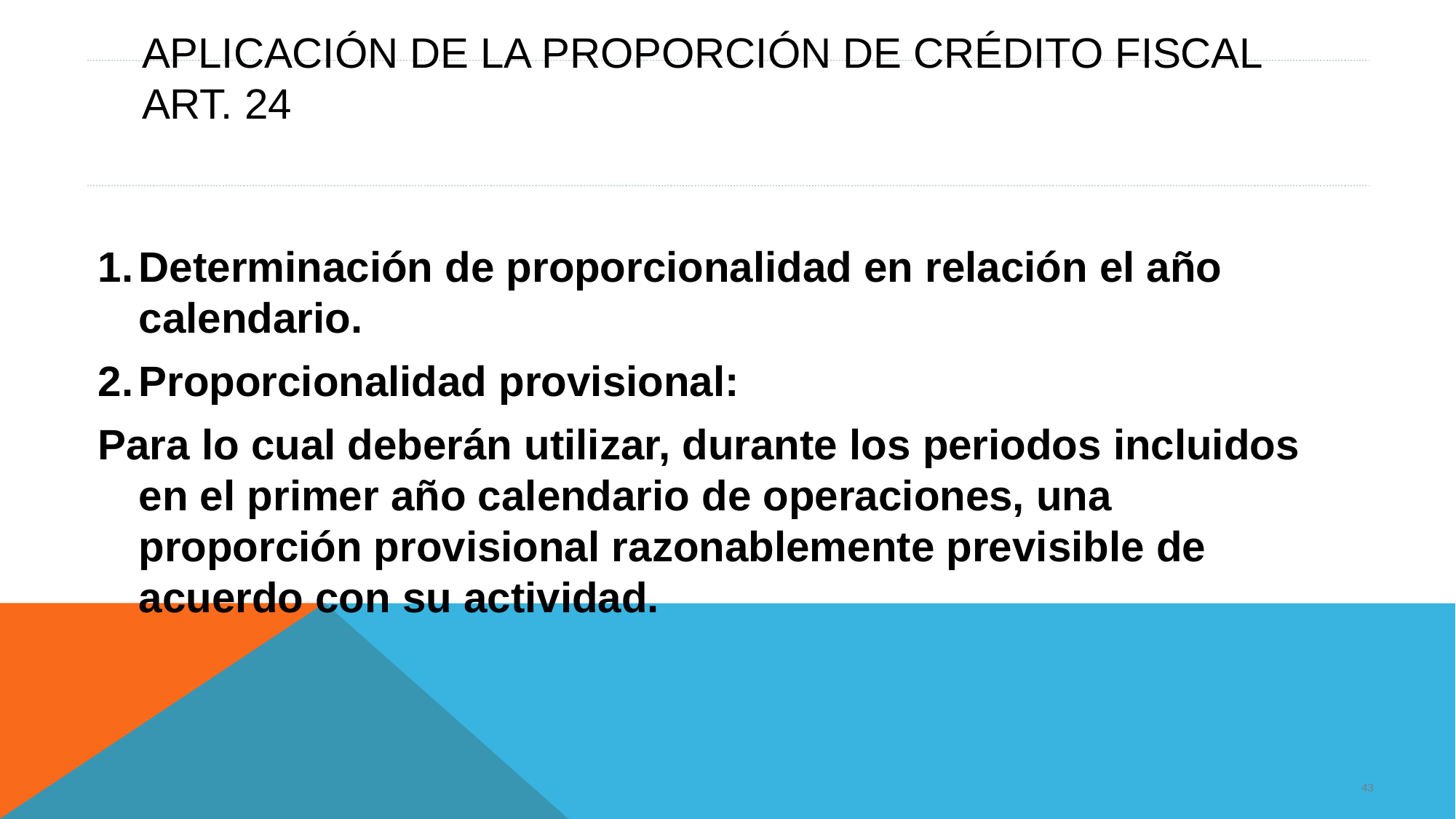

# Aplicación de la proporción de crédito fiscal Art. 24
Determinación de proporcionalidad en relación el año calendario.
Proporcionalidad provisional:
Para lo cual deberán utilizar, durante los periodos incluidos en el primer año calendario de operaciones, una proporción provisional razonablemente previsible de acuerdo con su actividad.